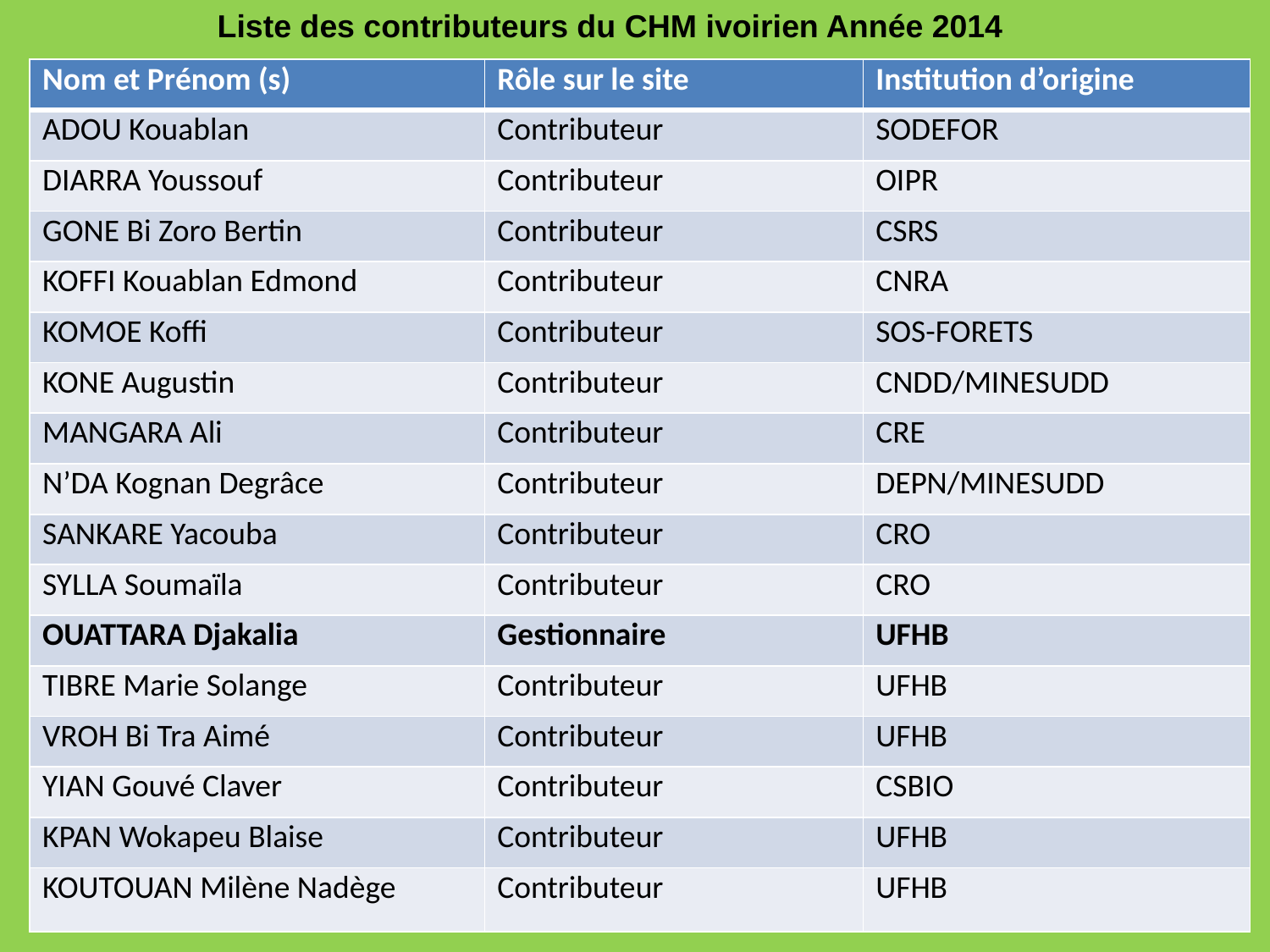

Liste des contributeurs du CHM ivoirien Année 2014
| Nom et Prénom (s) | Rôle sur le site | Institution d’origine |
| --- | --- | --- |
| ADOU Kouablan | Contributeur | SODEFOR |
| DIARRA Youssouf | Contributeur | OIPR |
| GONE Bi Zoro Bertin | Contributeur | CSRS |
| KOFFI Kouablan Edmond | Contributeur | CNRA |
| KOMOE Koffi | Contributeur | SOS-FORETS |
| KONE Augustin | Contributeur | CNDD/MINESUDD |
| MANGARA Ali | Contributeur | CRE |
| N’DA Kognan Degrâce | Contributeur | DEPN/MINESUDD |
| SANKARE Yacouba | Contributeur | CRO |
| SYLLA Soumaïla | Contributeur | CRO |
| OUATTARA Djakalia | Gestionnaire | UFHB |
| TIBRE Marie Solange | Contributeur | UFHB |
| VROH Bi Tra Aimé | Contributeur | UFHB |
| YIAN Gouvé Claver | Contributeur | CSBIO |
| KPAN Wokapeu Blaise | Contributeur | UFHB |
| KOUTOUAN Milène Nadège | Contributeur | UFHB |
8